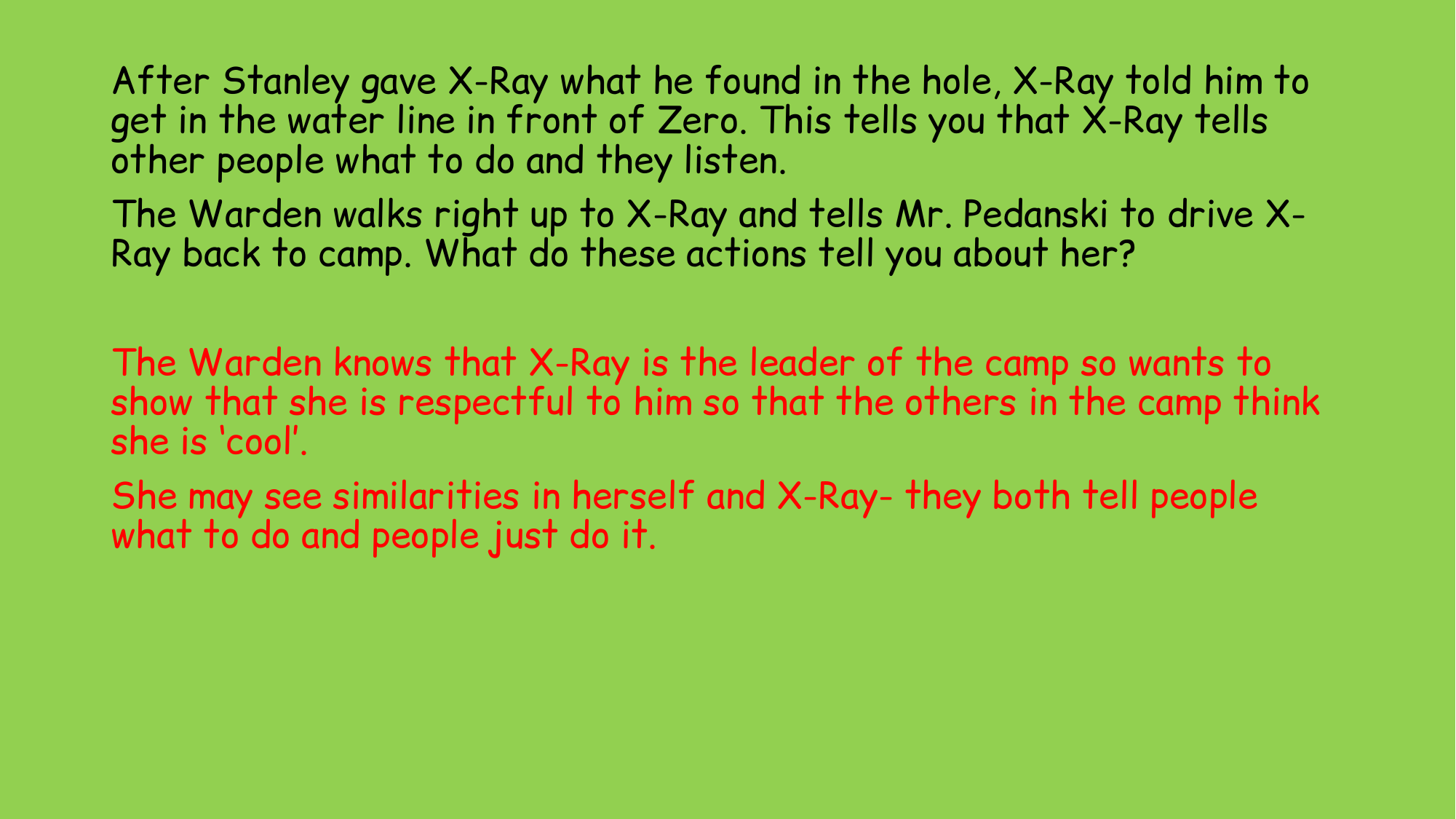

After Stanley gave X-Ray what he found in the hole, X-Ray told him to get in the water line in front of Zero. This tells you that X-Ray tells other people what to do and they listen.
The Warden walks right up to X-Ray and tells Mr. Pedanski to drive X-Ray back to camp. What do these actions tell you about her?

The Warden knows that X-Ray is the leader of the camp so wants to show that she is respectful to him so that the others in the camp think she is ‘cool’.
She may see similarities in herself and X-Ray- they both tell people what to do and people just do it.